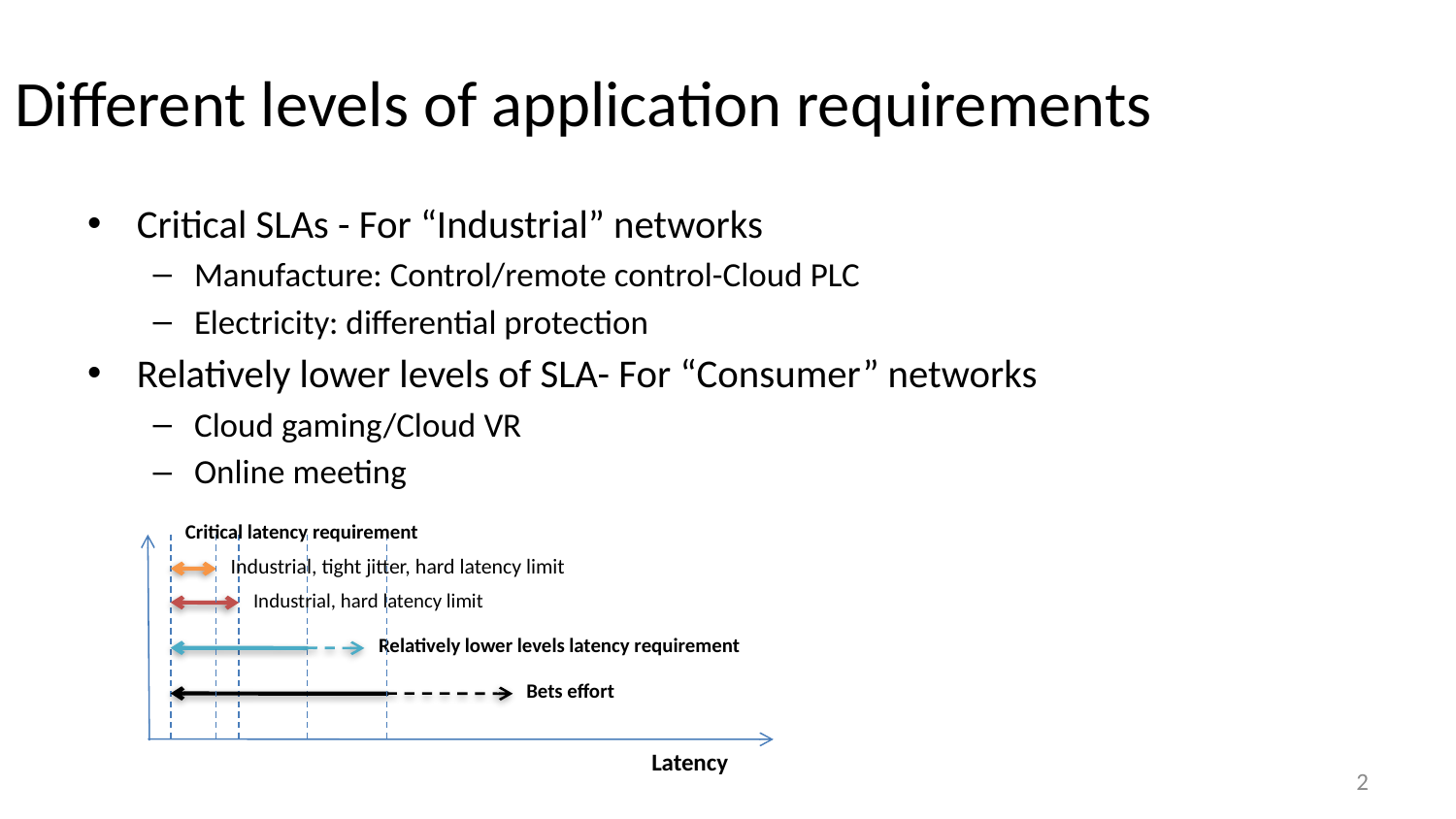

# Different levels of application requirements
Critical SLAs - For “Industrial” networks
Manufacture: Control/remote control-Cloud PLC
Electricity: differential protection
Relatively lower levels of SLA- For “Consumer” networks
Cloud gaming/Cloud VR
Online meeting
Critical latency requirement
Industrial, tight jitter, hard latency limit
Industrial, hard latency limit
Relatively lower levels latency requirement
Bets effort
Latency
2